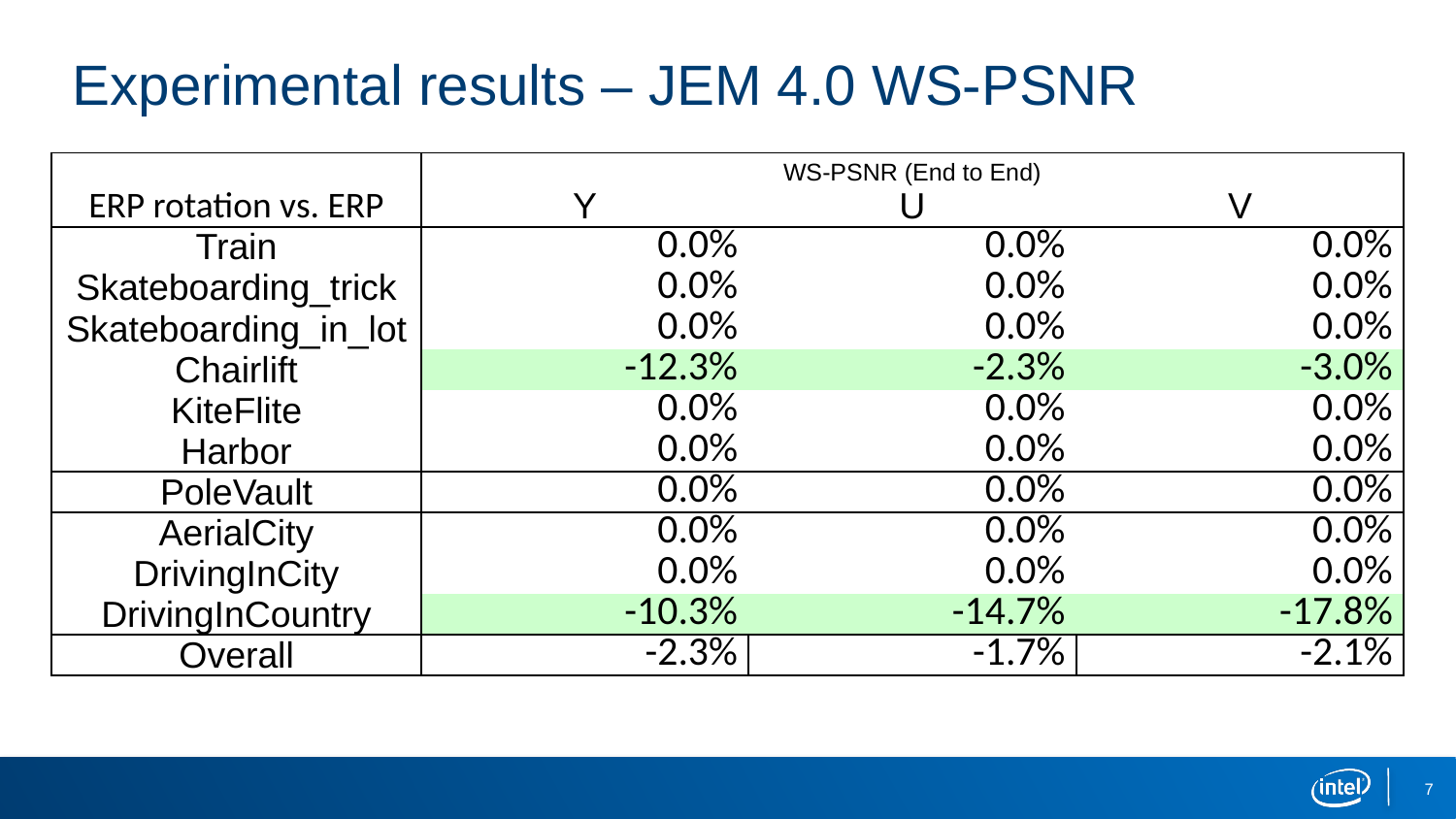

# Experimental results – JEM 4.0 WS-PSNR
| ERP rotation vs. ERP | WS-PSNR (End to End) |  |  |
| --- | --- | --- | --- |
|  | Y | U | V |
| Train | 0.0% | 0.0% | 0.0% |
| Skateboarding\_trick | 0.0% | 0.0% | 0.0% |
| Skateboarding\_in\_lot | 0.0% | 0.0% | 0.0% |
| Chairlift | -12.3% | -2.3% | -3.0% |
| KiteFlite | 0.0% | 0.0% | 0.0% |
| Harbor | 0.0% | 0.0% | 0.0% |
| PoleVault | 0.0% | 0.0% | 0.0% |
| AerialCity | 0.0% | 0.0% | 0.0% |
| DrivingInCity | 0.0% | 0.0% | 0.0% |
| DrivingInCountry | -10.3% | -14.7% | -17.8% |
| Overall | -2.3% | -1.7% | -2.1% |
7